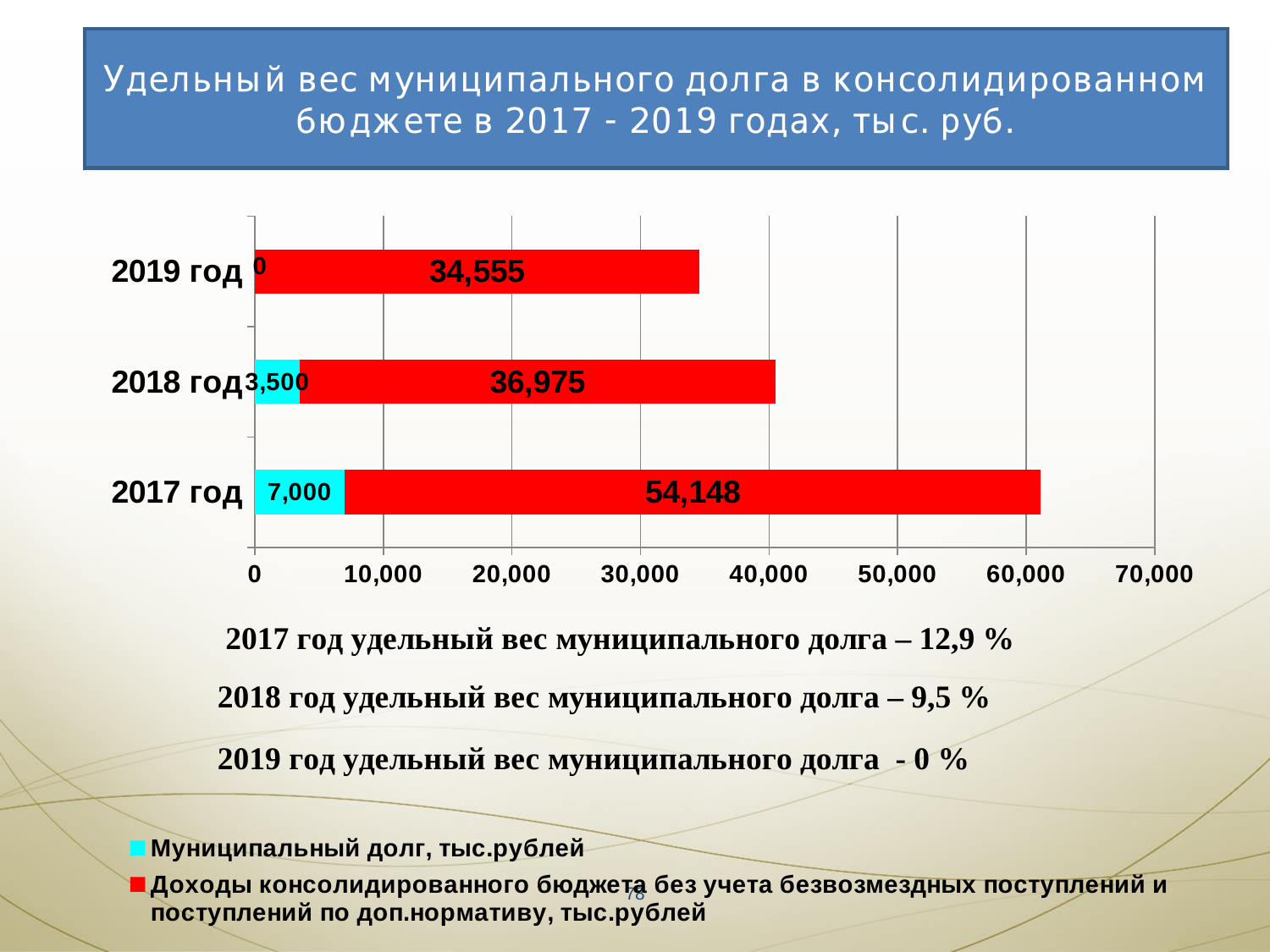

Удельный вес муниципального долга в консолидированном бюджете в 2017 - 2019 годах, тыс. руб.

### Chart

| Category | Муниципальный долг, тыс.рублей | Доходы консолидированного бюджета без учета безвозмездных поступлений и поступлений по доп.нормативу, тыс.рублей |
|---|---|---|
| 2017 год | 7000.0 | 54148.0 |
| 2018 год | 3500.0 | 36975.0 |
| 2019 год | 0.0 | 34555.0 |

78